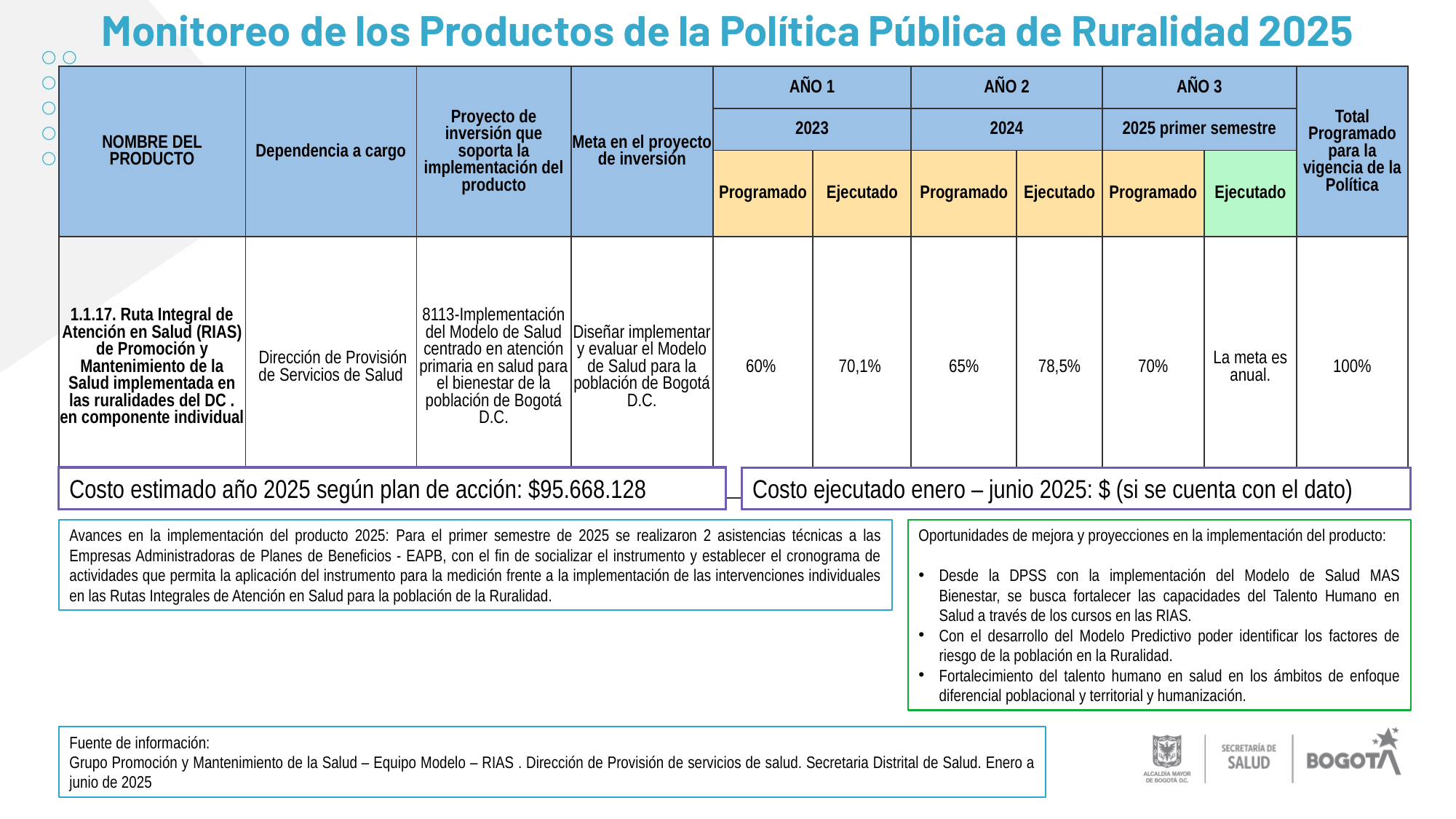

Monitoreo de los Productos de la Política Pública de Ruralidad 2025
| NOMBRE DEL PRODUCTO | Dependencia a cargo | Proyecto de inversión que soporta la implementación del producto | Meta en el proyecto de inversión | AÑO 1 |  | AÑO 2 |  | AÑO 3 |  | Total Programado para la vigencia de la Política |
| --- | --- | --- | --- | --- | --- | --- | --- | --- | --- | --- |
|  |  |  |  | 2023 |  | 2024 |  | 2025 primer semestre |  |  |
|  |  |  |  | Programado | Ejecutado | Programado | Ejecutado | Programado | Ejecutado |  |
| 1.1.17. Ruta Integral de Atención en Salud (RIAS) de Promoción y Mantenimiento de la Salud implementada en las ruralidades del DC . en componente individual | Dirección de Provisión de Servicios de Salud | 8113-Implementación del Modelo de Salud centrado en atención primaria en salud para el bienestar de la población de Bogotá D.C. | Diseñar implementar y evaluar el Modelo de Salud para la población de Bogotá D.C. | 60% | 70,1% | 65% | 78,5% | 70% | La meta es anual. | 100% |
Costo estimado año 2025 según plan de acción: $95.668.128
Costo ejecutado enero – junio 2025: $ (si se cuenta con el dato)
Avances en la implementación del producto 2025: Para el primer semestre de 2025 se realizaron 2 asistencias técnicas a las Empresas Administradoras de Planes de Beneficios - EAPB, con el fin de socializar el instrumento y establecer el cronograma de actividades que permita la aplicación del instrumento para la medición frente a la implementación de las intervenciones individuales en las Rutas Integrales de Atención en Salud para la población de la Ruralidad.
Oportunidades de mejora y proyecciones en la implementación del producto:

Desde la DPSS con la implementación del Modelo de Salud MAS Bienestar, se busca fortalecer las capacidades del Talento Humano en Salud a través de los cursos en las RIAS.
Con el desarrollo del Modelo Predictivo poder identificar los factores de riesgo de la población en la Ruralidad.
Fortalecimiento del talento humano en salud en los ámbitos de enfoque diferencial poblacional y territorial y humanización.
Fuente de información:
Grupo Promoción y Mantenimiento de la Salud – Equipo Modelo – RIAS . Dirección de Provisión de servicios de salud. Secretaria Distrital de Salud. Enero a junio de 2025